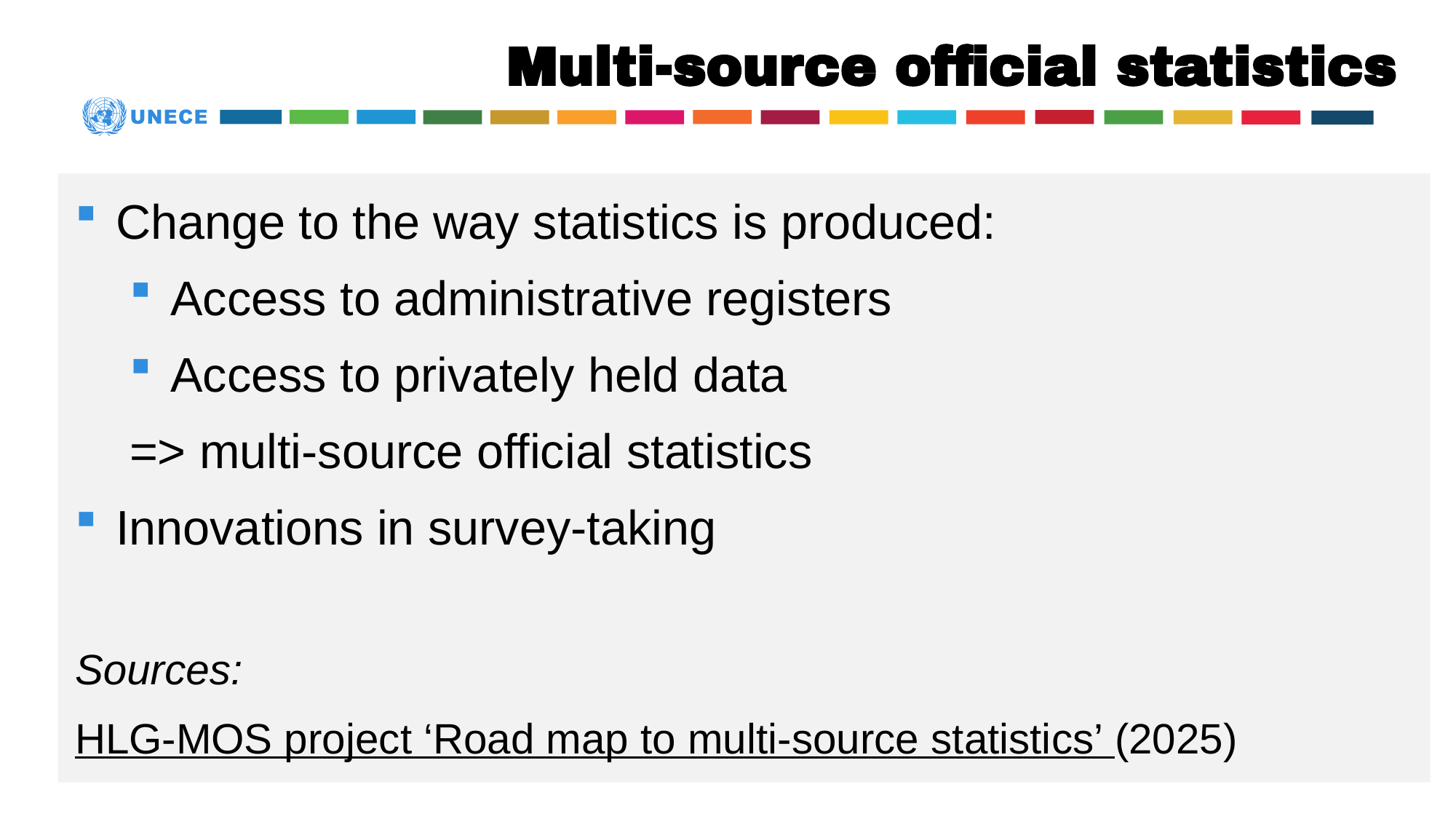

# Multi-source official statistics
 Change to the way statistics is produced:
 Access to administrative registers
 Access to privately held data
=> multi-source official statistics
 Innovations in survey-taking

Sources:
HLG-MOS project ‘Road map to multi-source statistics’ (2025)